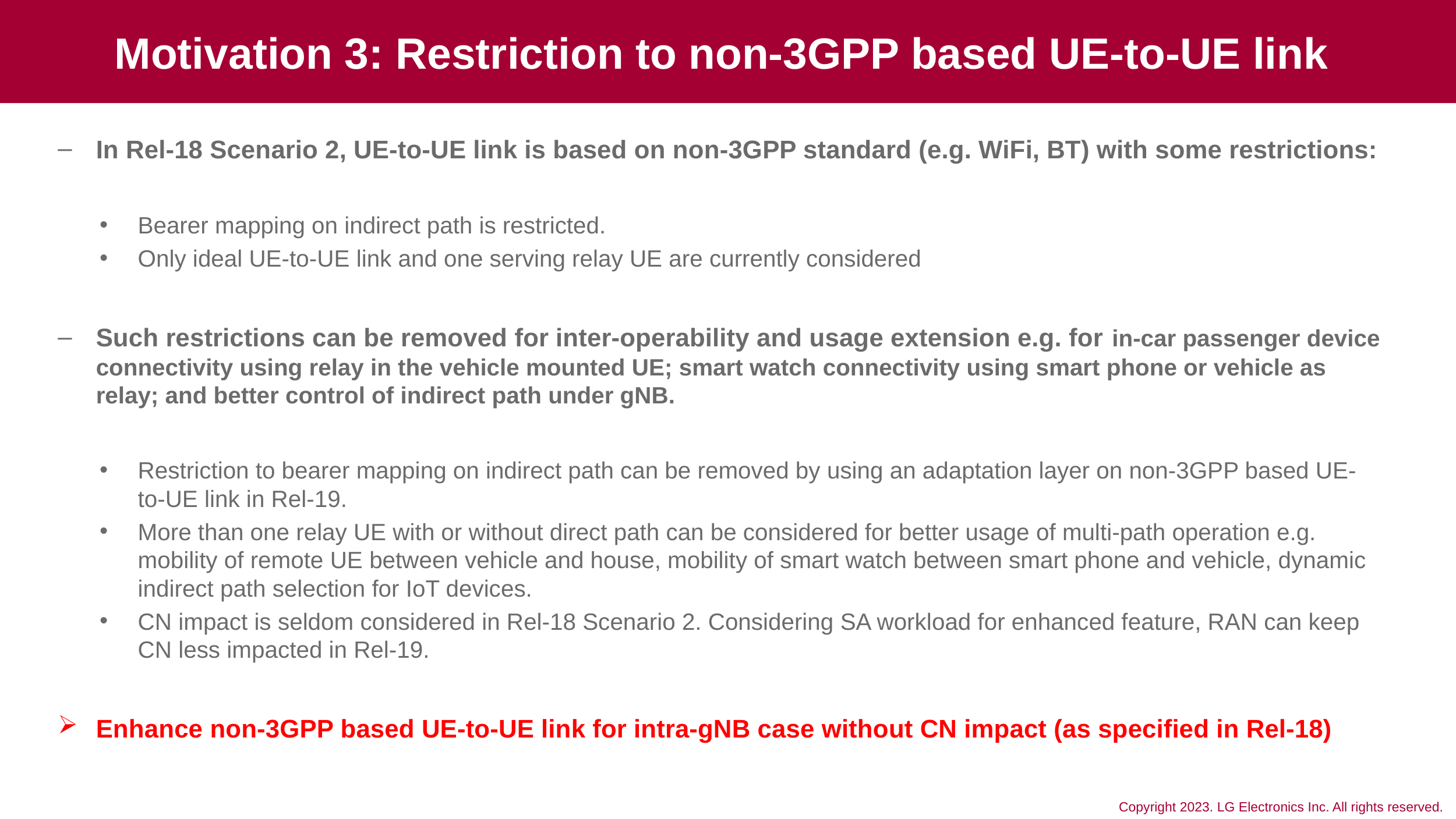

# Motivation 3: Restriction to non-3GPP based UE-to-UE link
In Rel-18 Scenario 2, UE-to-UE link is based on non-3GPP standard (e.g. WiFi, BT) with some restrictions:

Bearer mapping on indirect path is restricted.
Only ideal UE-to-UE link and one serving relay UE are currently considered

Such restrictions can be removed for inter-operability and usage extension e.g. for in-car passenger device connectivity using relay in the vehicle mounted UE; smart watch connectivity using smart phone or vehicle as relay; and better control of indirect path under gNB.

Restriction to bearer mapping on indirect path can be removed by using an adaptation layer on non-3GPP based UE-to-UE link in Rel-19.
More than one relay UE with or without direct path can be considered for better usage of multi-path operation e.g. mobility of remote UE between vehicle and house, mobility of smart watch between smart phone and vehicle, dynamic indirect path selection for IoT devices.
CN impact is seldom considered in Rel-18 Scenario 2. Considering SA workload for enhanced feature, RAN can keep CN less impacted in Rel-19.

Enhance non-3GPP based UE-to-UE link for intra-gNB case without CN impact (as specified in Rel-18)